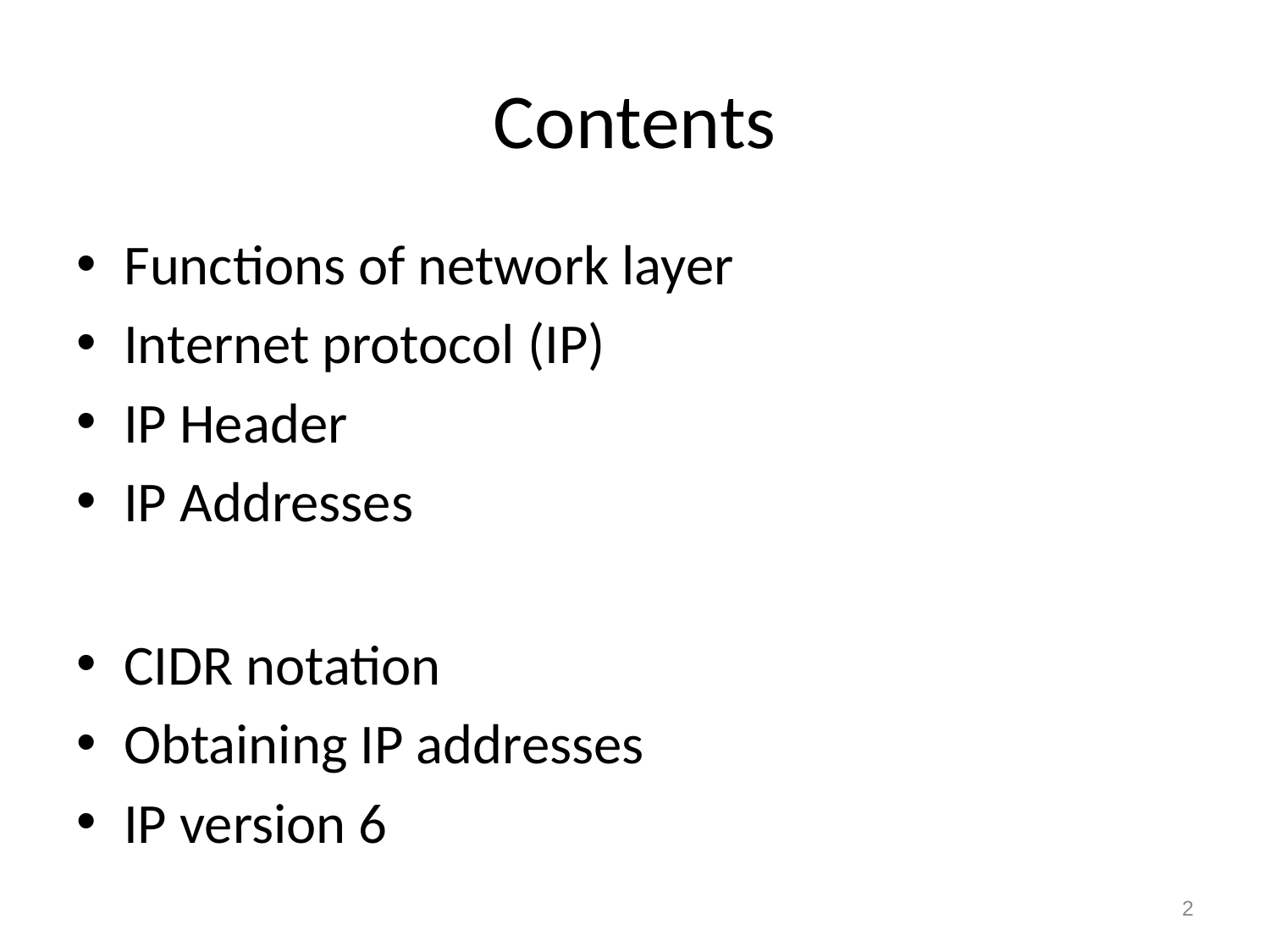

# Contents
Functions of network layer
Internet protocol (IP)
IP Header
IP Addresses

CIDR notation
Obtaining IP addresses
IP version 6
2